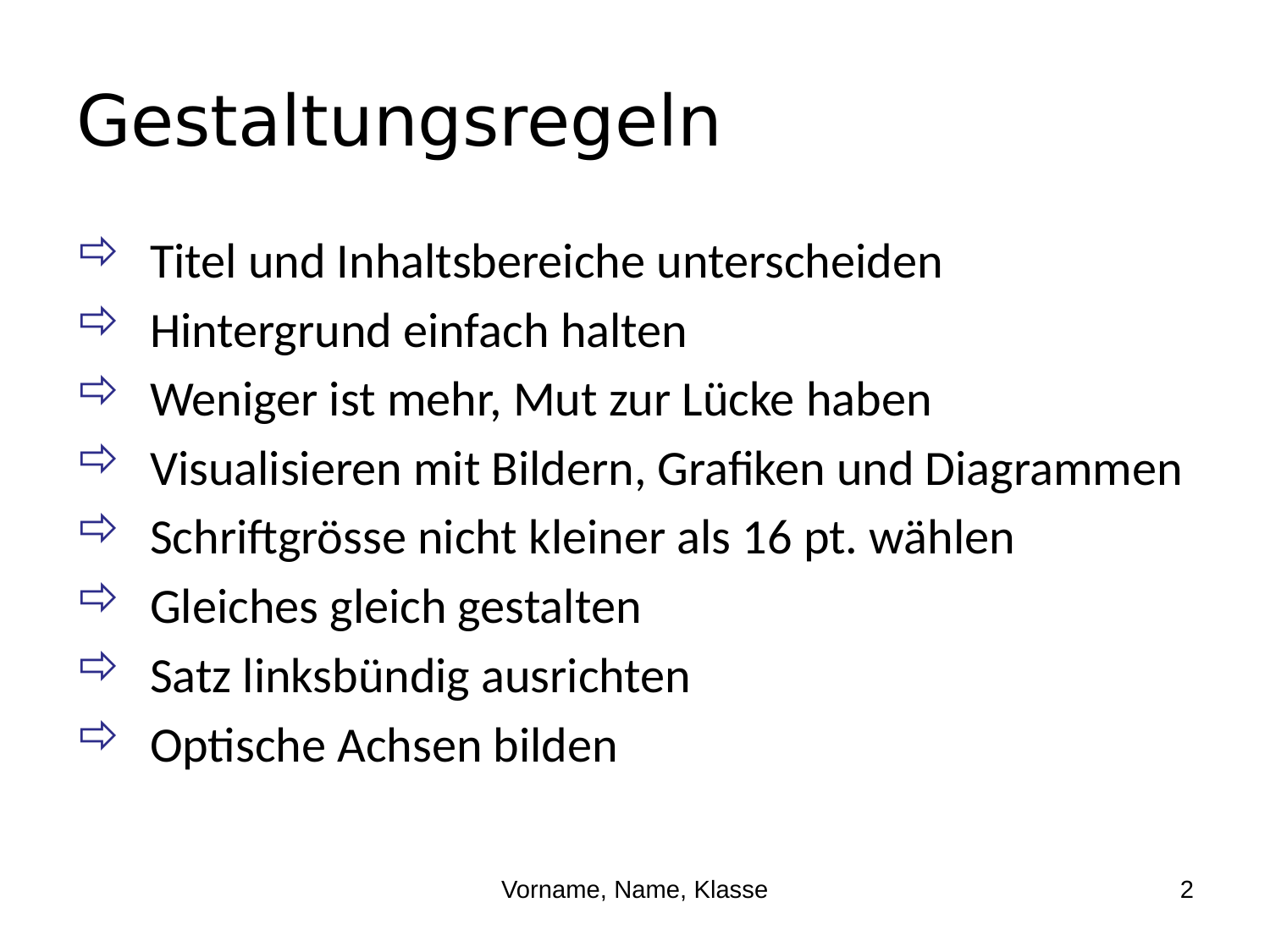

# Gestaltungsregeln
Titel und Inhaltsbereiche unterscheiden
Hintergrund einfach halten
Weniger ist mehr, Mut zur Lücke haben
Visualisieren mit Bildern, Grafiken und Diagrammen
Schriftgrösse nicht kleiner als 16 pt. wählen
Gleiches gleich gestalten
Satz linksbündig ausrichten
Optische Achsen bilden
Vorname, Name, Klasse
2